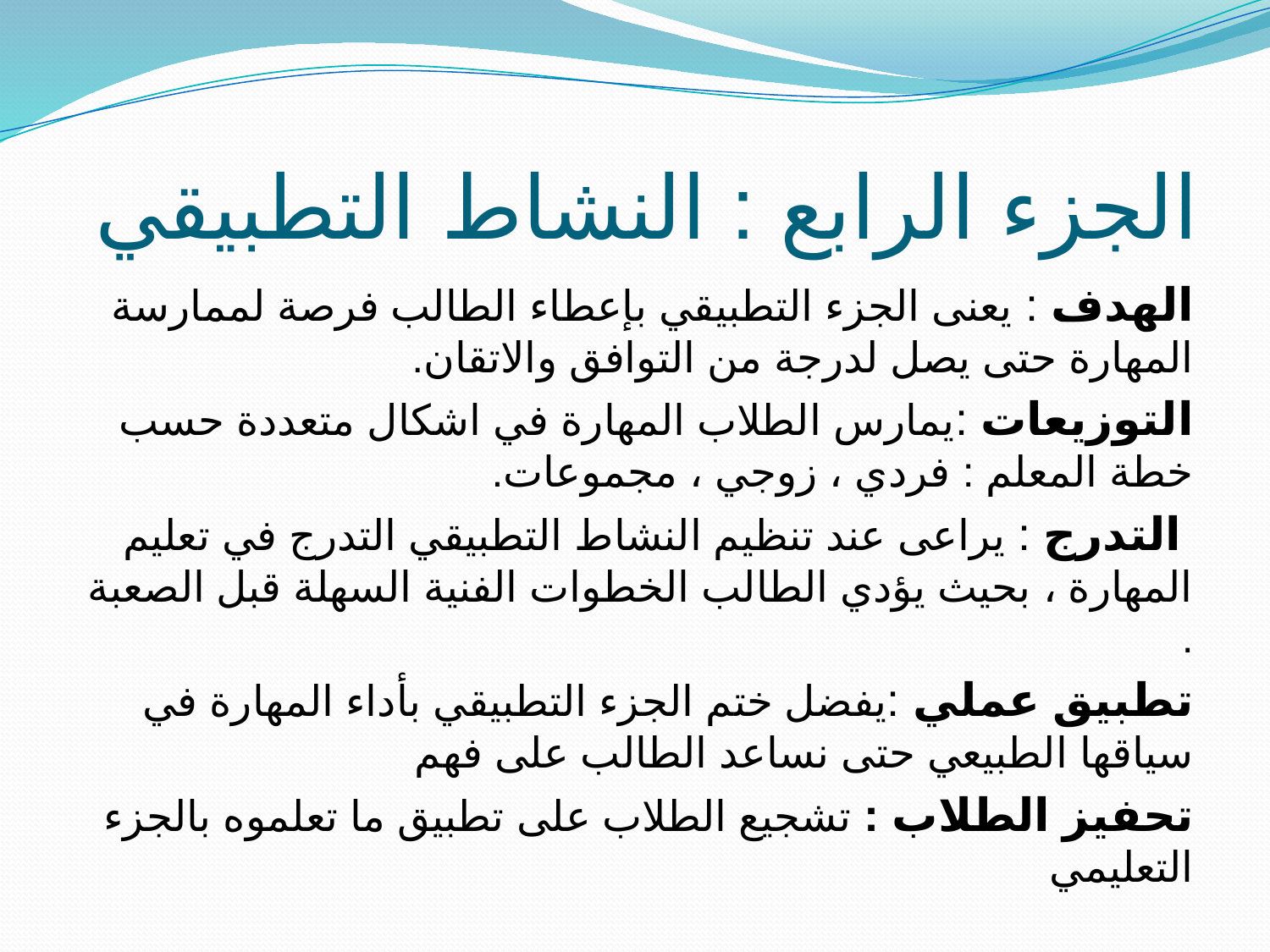

# الجزء الرابع : النشاط التطبيقي
الهدف : يعنى الجزء التطبيقي بإعطاء الطالب فرصة لممارسة المهارة حتى يصل لدرجة من التوافق والاتقان.
التوزيعات :يمارس الطلاب المهارة في اشكال متعددة حسب خطة المعلم : فردي ، زوجي ، مجموعات.
 التدرج : يراعى عند تنظيم النشاط التطبيقي التدرج في تعليم المهارة ، بحيث يؤدي الطالب الخطوات الفنية السهلة قبل الصعبة .
تطبيق عملي :يفضل ختم الجزء التطبيقي بأداء المهارة في سياقها الطبيعي حتى نساعد الطالب على فهم
تحفيز الطلاب : تشجيع الطلاب على تطبيق ما تعلموه بالجزء التعليمي